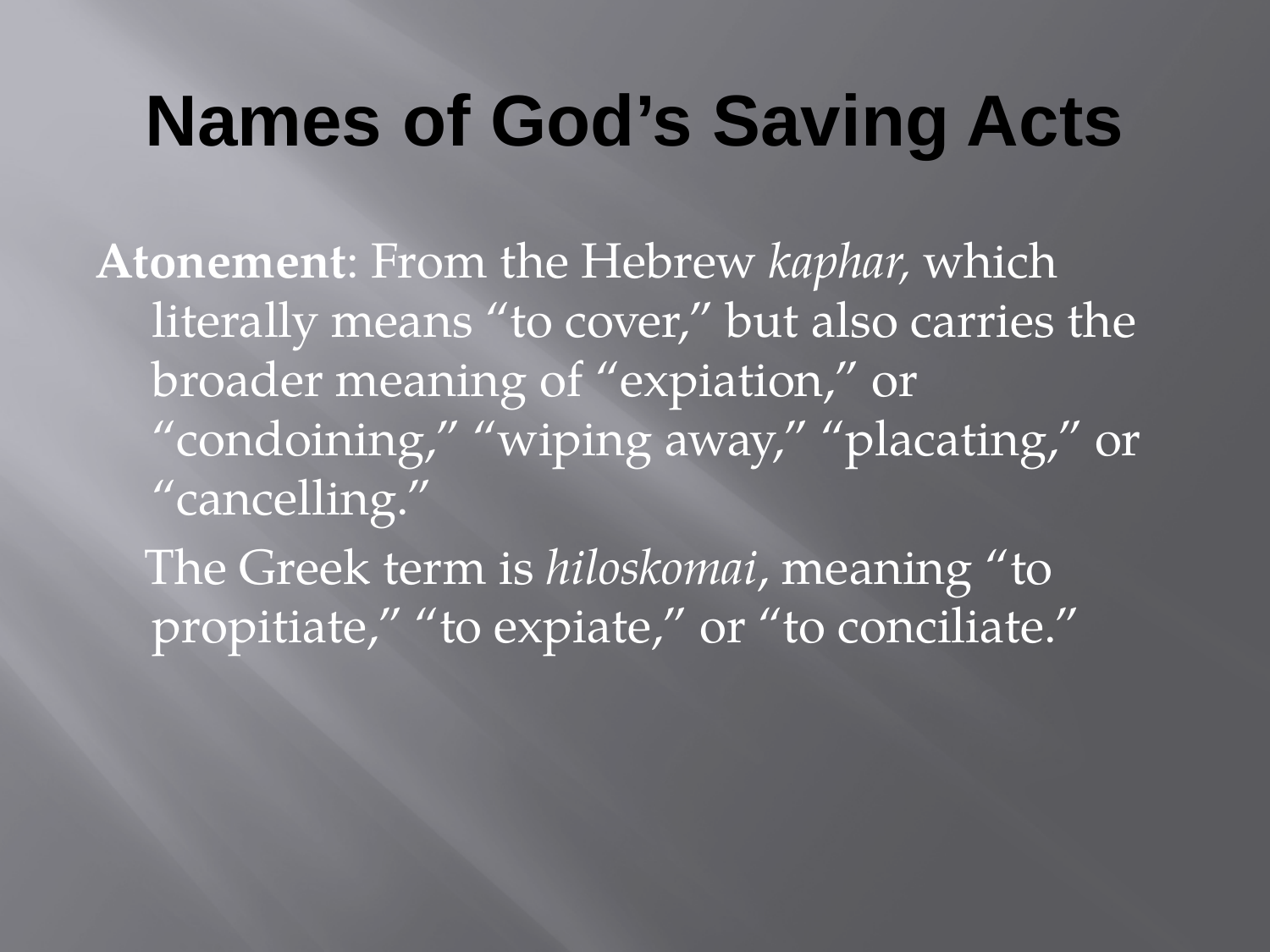

# Names of God’s Saving Acts
Atonement: From the Hebrew kaphar, which literally means “to cover,” but also carries the broader meaning of “expiation,” or “condoining,” “wiping away,” “placating,” or “cancelling.”
    The Greek term is hiloskomai, meaning “to propitiate,” “to expiate,” or “to conciliate.”